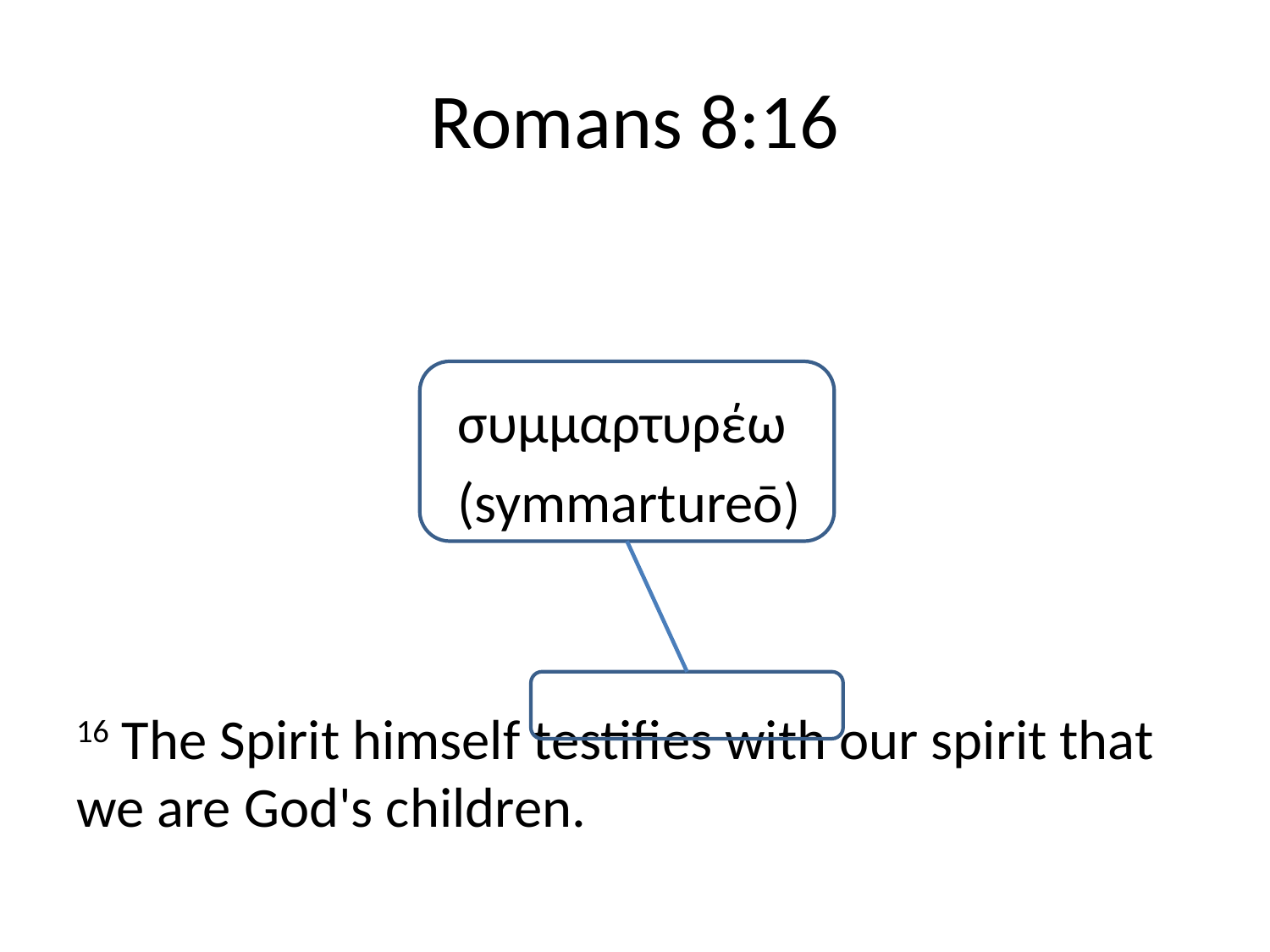

# Romans 8:16

			συμμαρτυρέω
			(symmartureō)

16 The Spirit himself testifies with our spirit that we are God's children.